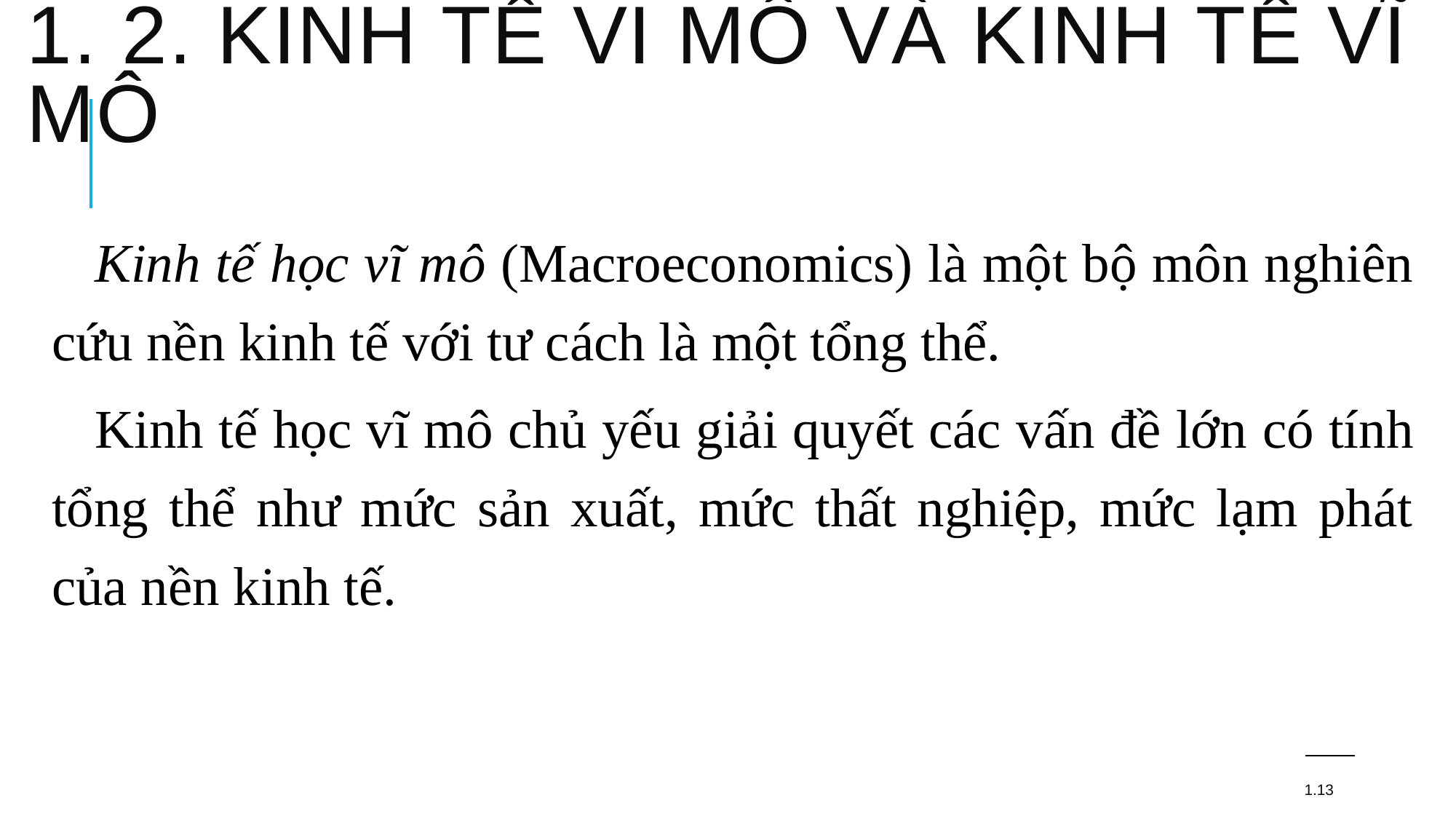

# 1. 2. Kinh tế vi mô và kinh tế vĩ mô
Kinh tế học vĩ mô (Macroeconomics) là một bộ môn nghiên cứu nền kinh tế với tư cách là một tổng thể.
Kinh tế học vĩ mô chủ yếu giải quyết các vấn đề lớn có tính tổng thể như mức sản xuất, mức thất nghiệp, mức lạm phát của nền kinh tế.
1.13